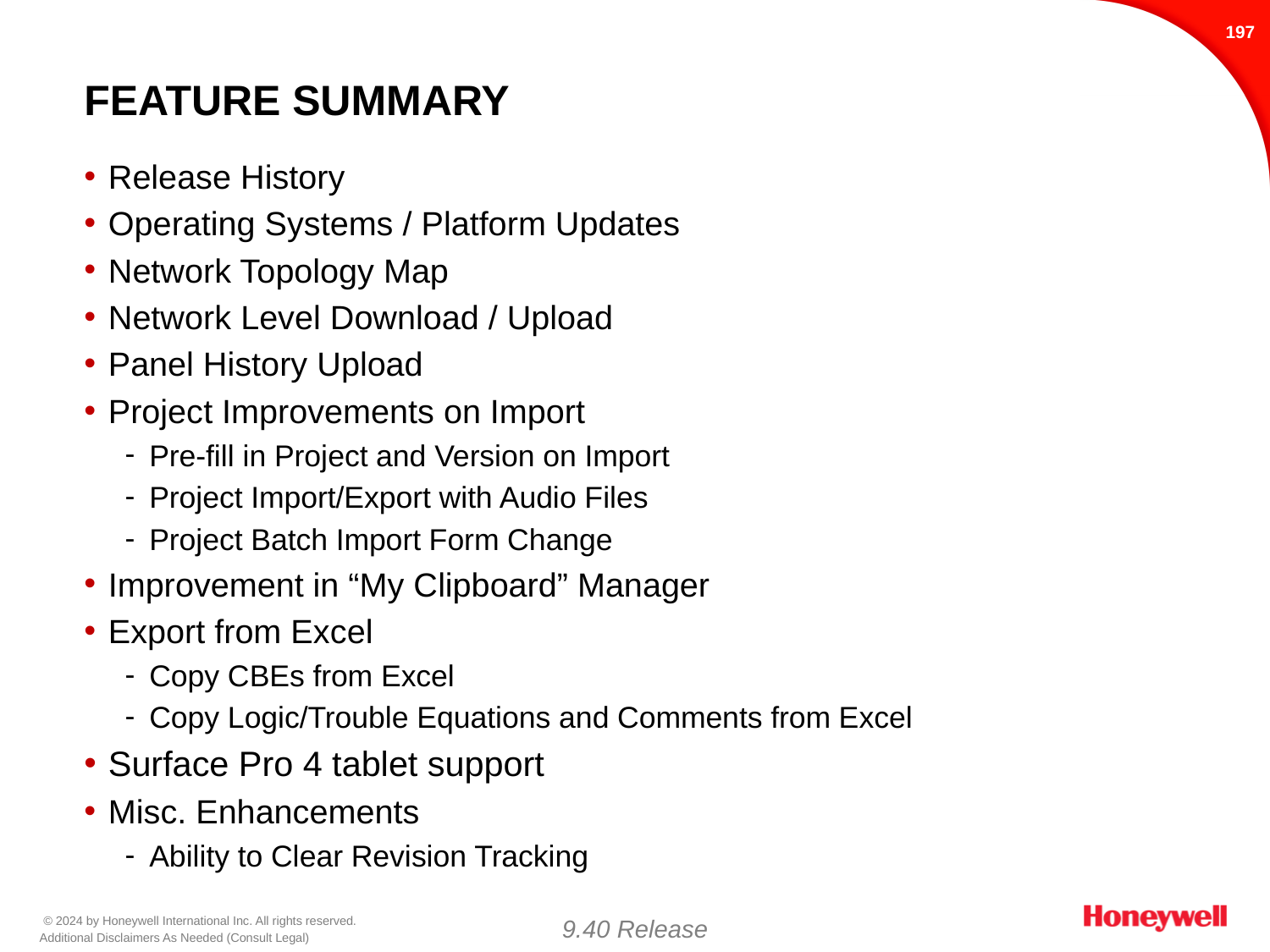

197
# Feature Summary
Release History
Operating Systems / Platform Updates
Network Topology Map
Network Level Download / Upload
Panel History Upload
Project Improvements on Import
Pre-fill in Project and Version on Import
Project Import/Export with Audio Files
Project Batch Import Form Change
Improvement in “My Clipboard” Manager
Export from Excel
Copy CBEs from Excel
Copy Logic/Trouble Equations and Comments from Excel
Surface Pro 4 tablet support
Misc. Enhancements
Ability to Clear Revision Tracking
9.40 Release